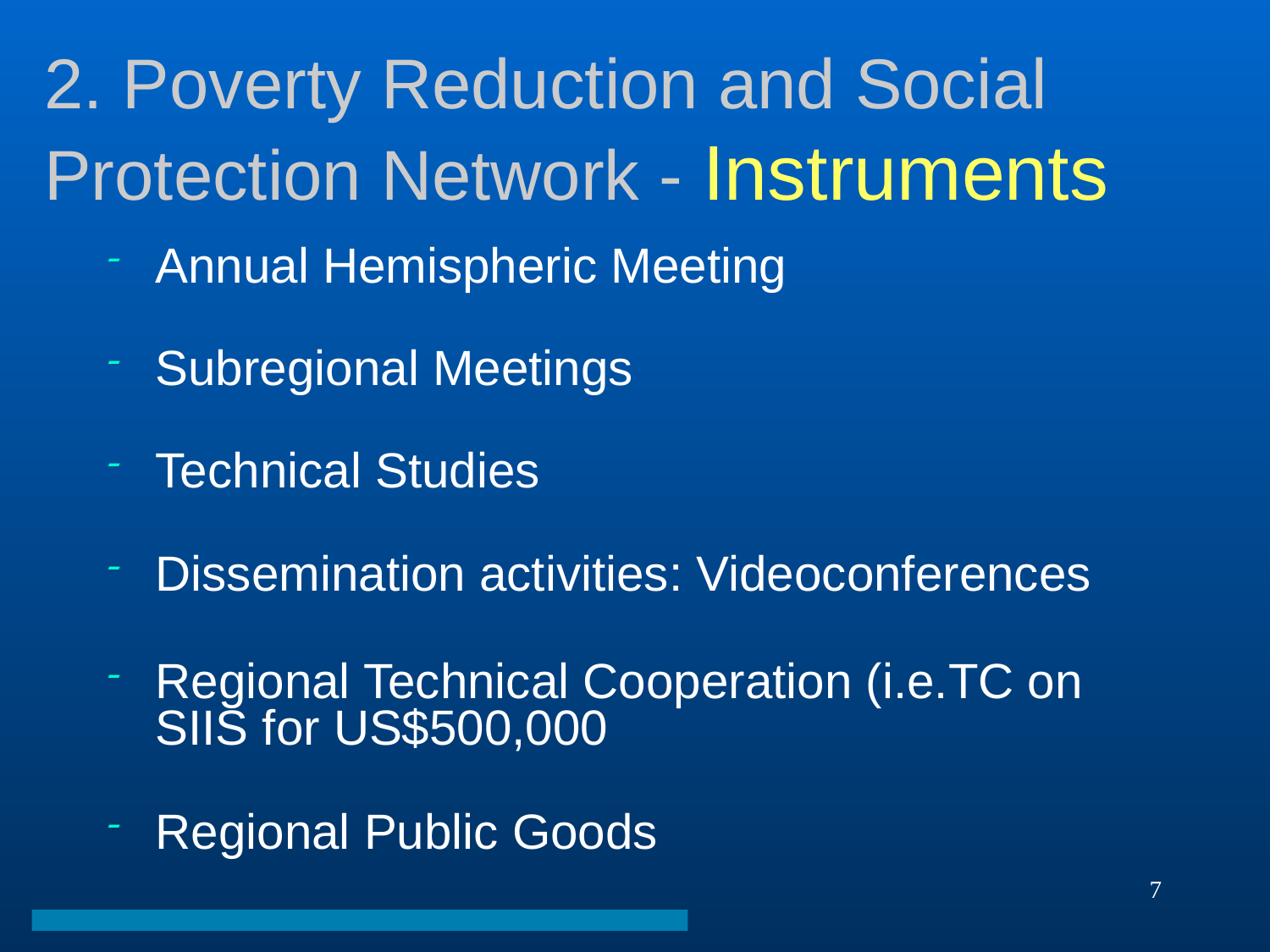

2. Poverty Reduction and Social Protection Network - Instruments
Annual Hemispheric Meeting

Subregional Meetings

Technical Studies

Dissemination activities: Videoconferences

Regional Technical Cooperation (i.e.TC on SIIS for US$500,000

Regional Public Goods
7